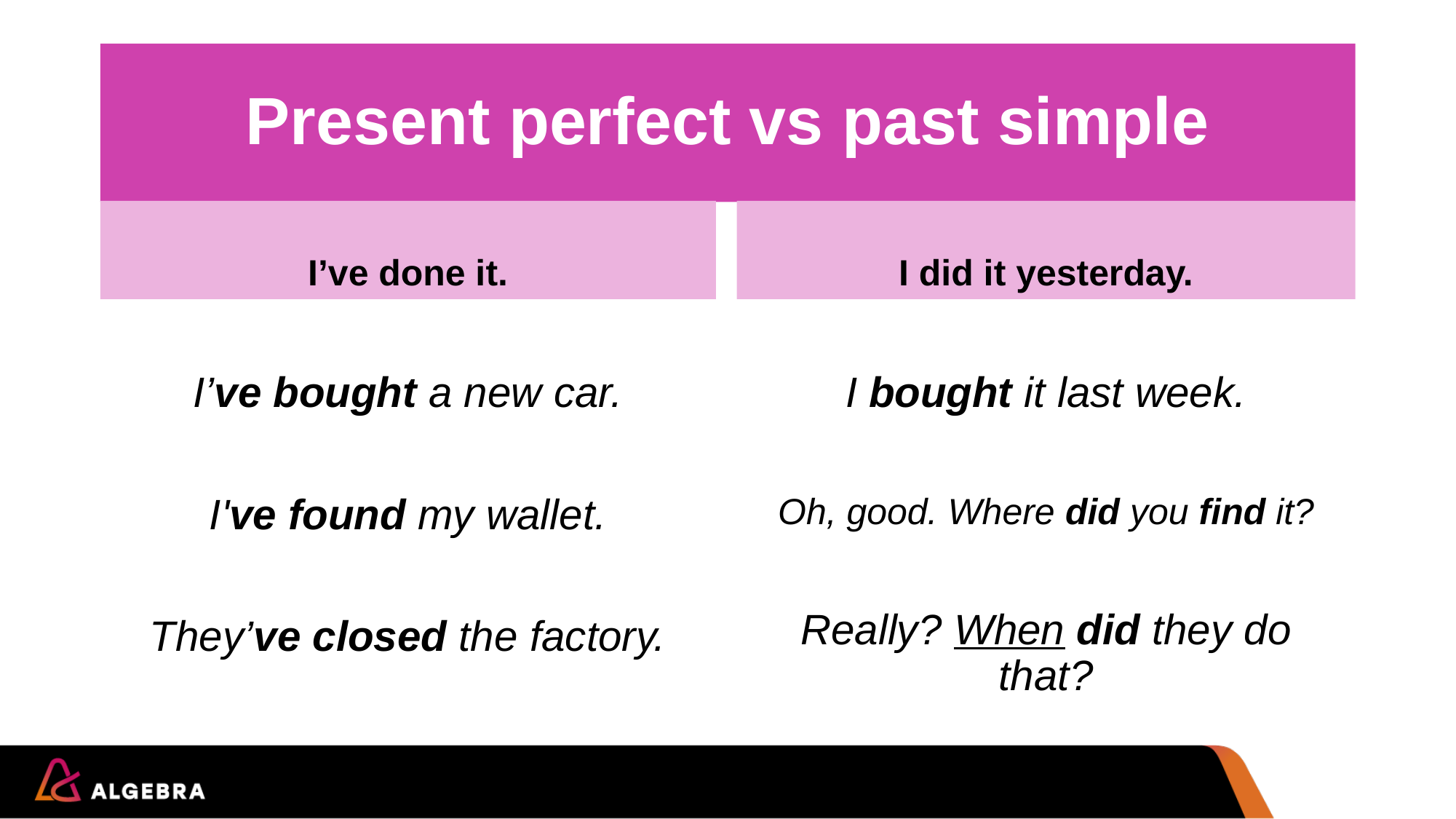

# Present perfect vs past simple
I’ve done it.
I did it yesterday.

I’ve bought a new car.

I've found my wallet.

They’ve closed the factory.

I bought it last week.

Oh, good. Where did you find it?

Really? When did they do that?